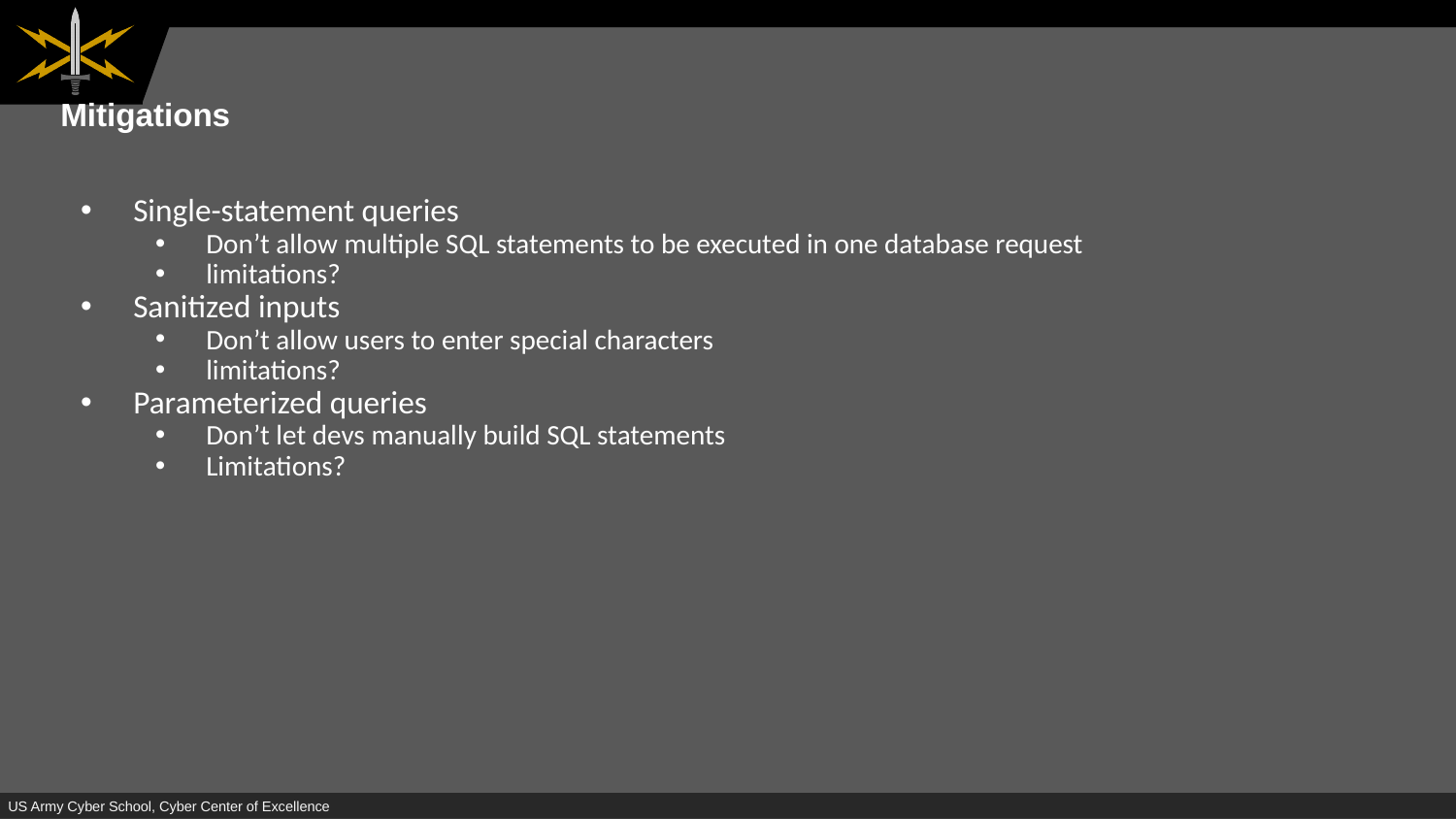

# Mitigations
Single-statement queries
Don’t allow multiple SQL statements to be executed in one database request
limitations?
Sanitized inputs
Don’t allow users to enter special characters
limitations?
Parameterized queries
Don’t let devs manually build SQL statements
Limitations?